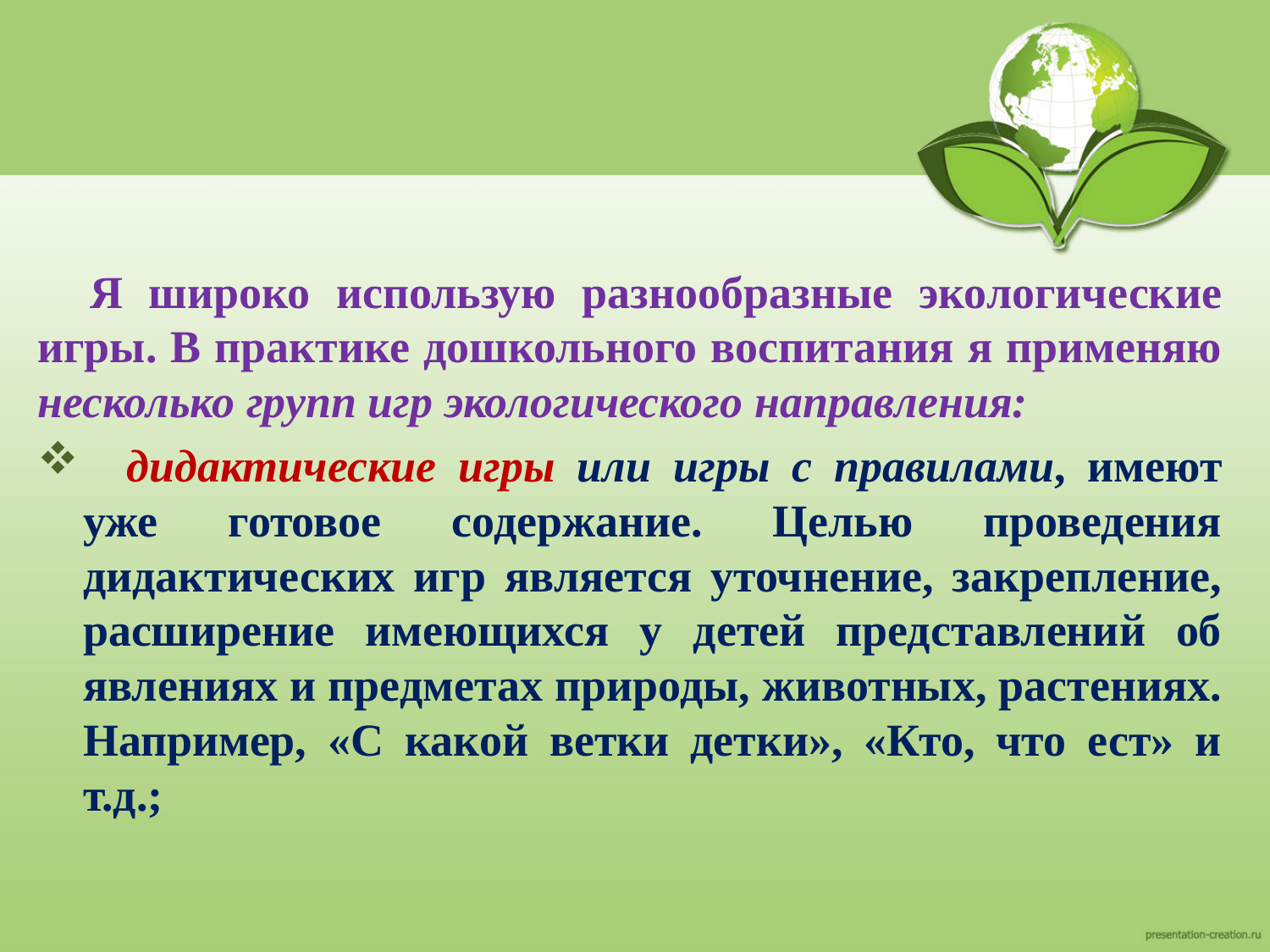

Я широко использую разнообразные экологические игры. В практике дошкольного воспитания я применяю несколько групп игр экологического направления:
  дидактические игры или игры с правилами, имеют уже готовое содержание. Целью проведения дидактических игр является уточнение, закрепление, расширение имеющихся у детей представлений об явлениях и предметах природы, животных, растениях. Например, «С какой ветки детки», «Кто, что ест» и т.д.;